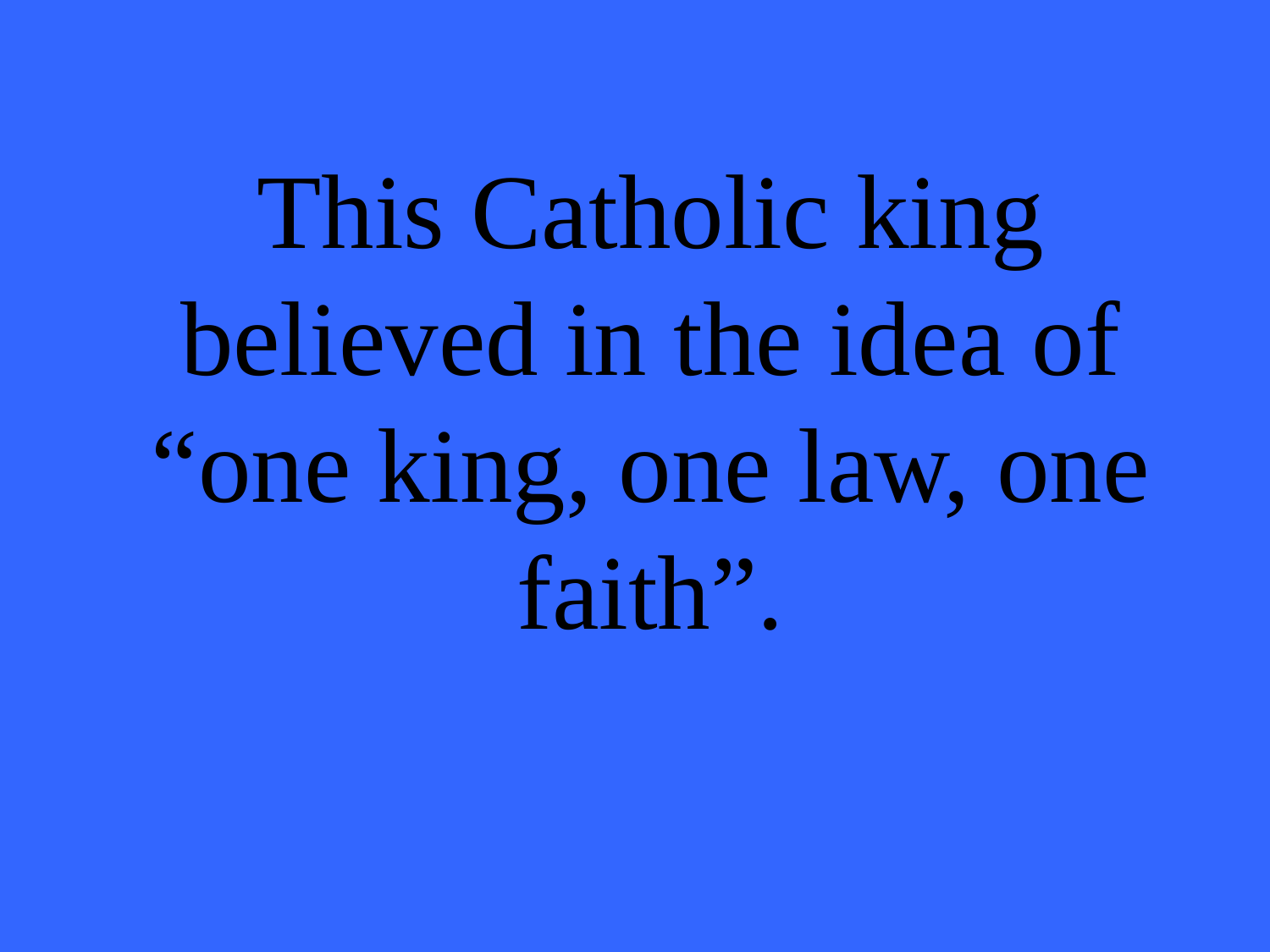

# This Catholic king believed in the idea of “one king, one law, one faith”.